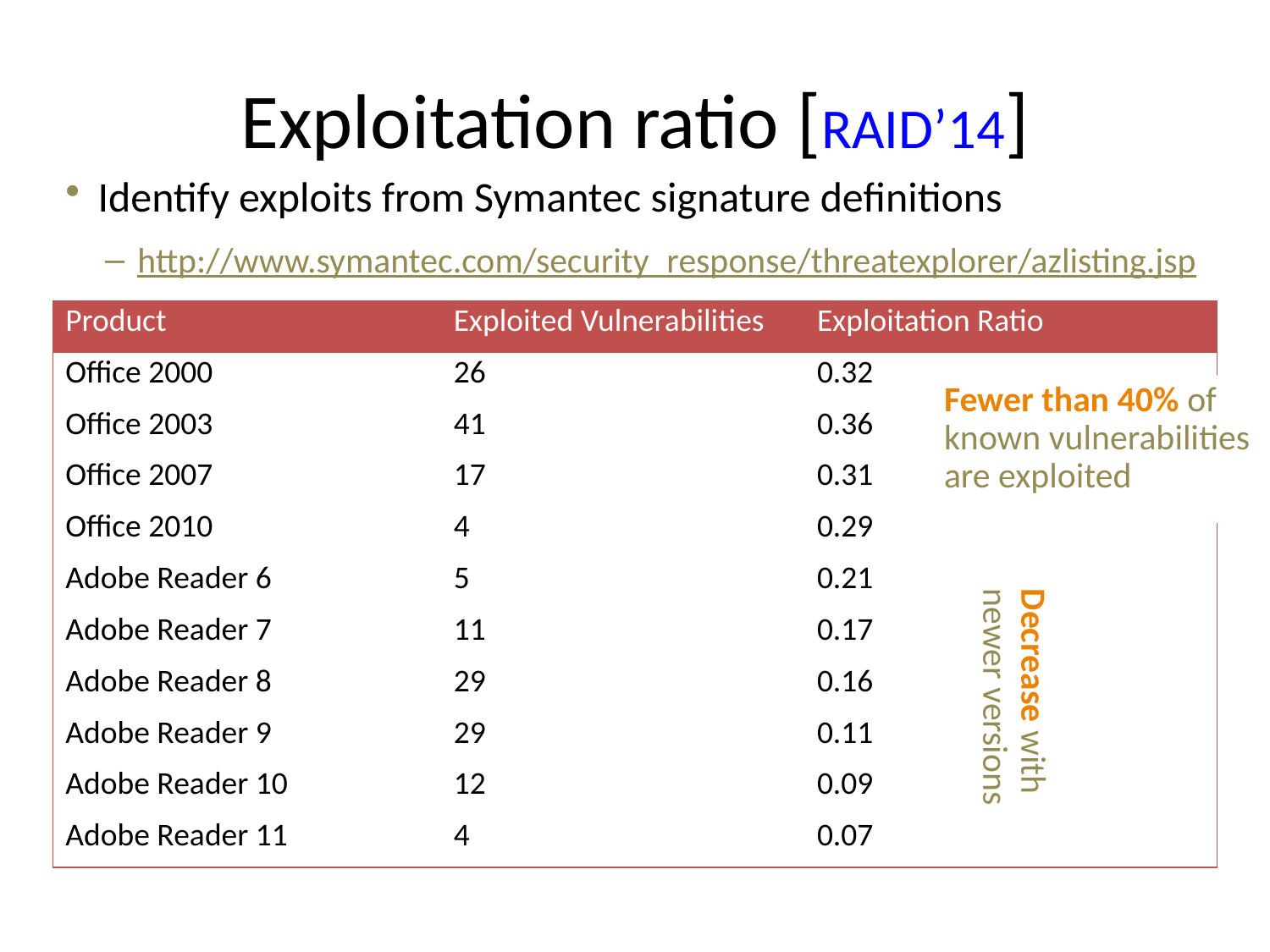

# Exploitation ratio [RAID’14]
Identify exploits from Symantec signature definitions
http://www.symantec.com/security_response/threatexplorer/azlisting.jsp
| Product | Exploited Vulnerabilities | Exploitation Ratio |
| --- | --- | --- |
| Office 2000 | 26 | 0.32 |
| Office 2003 | 41 | 0.36 |
| Office 2007 | 17 | 0.31 |
| Office 2010 | 4 | 0.29 |
| Adobe Reader 6 | 5 | 0.21 |
| Adobe Reader 7 | 11 | 0.17 |
| Adobe Reader 8 | 29 | 0.16 |
| Adobe Reader 9 | 29 | 0.11 |
| Adobe Reader 10 | 12 | 0.09 |
| Adobe Reader 11 | 4 | 0.07 |
Fewer than 40% of
known vulnerabilities
are exploited
Decrease with
newer versions